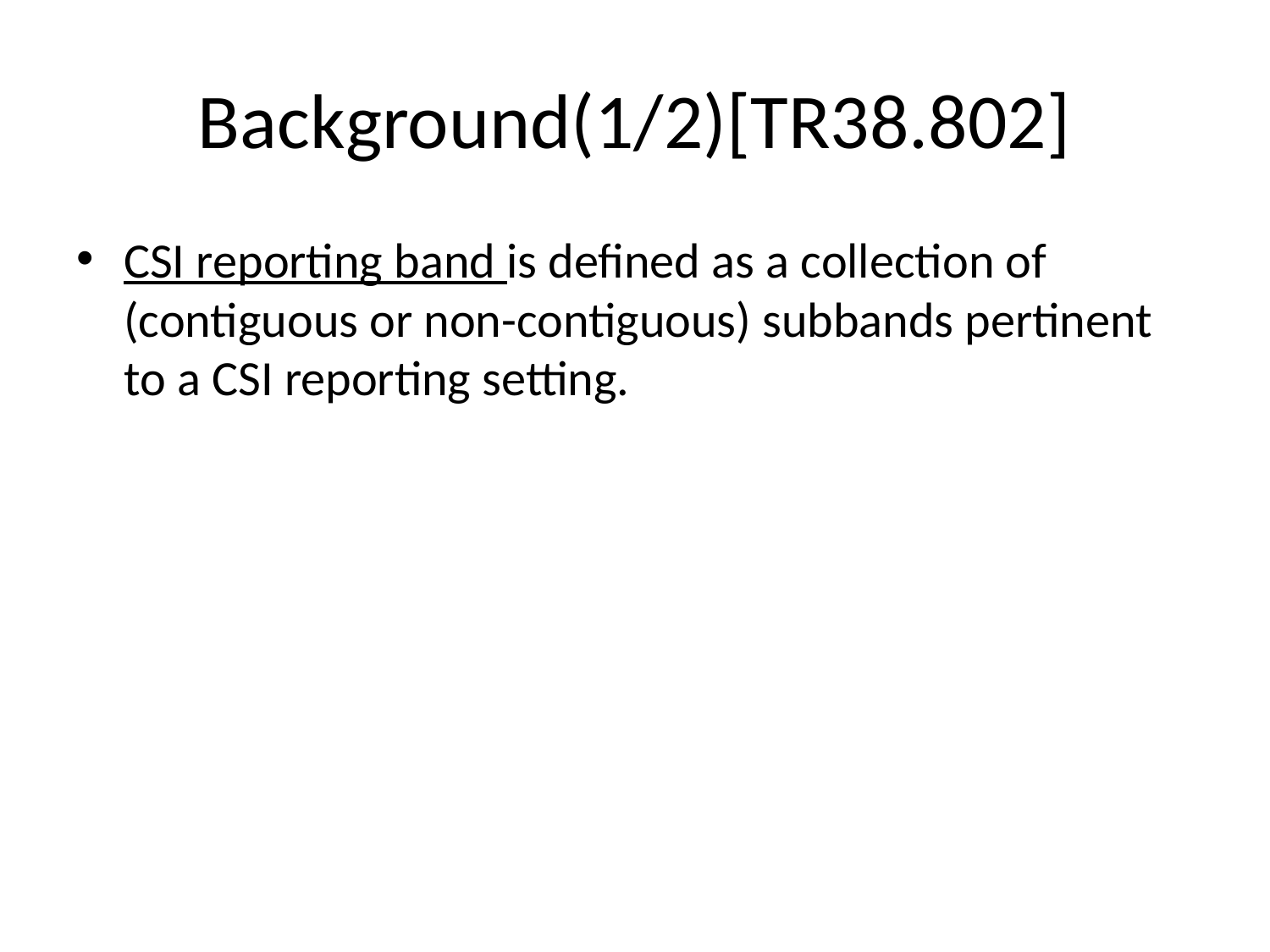

# Background(1/2)[TR38.802]
CSI reporting band is defined as a collection of (contiguous or non-contiguous) subbands pertinent to a CSI reporting setting.